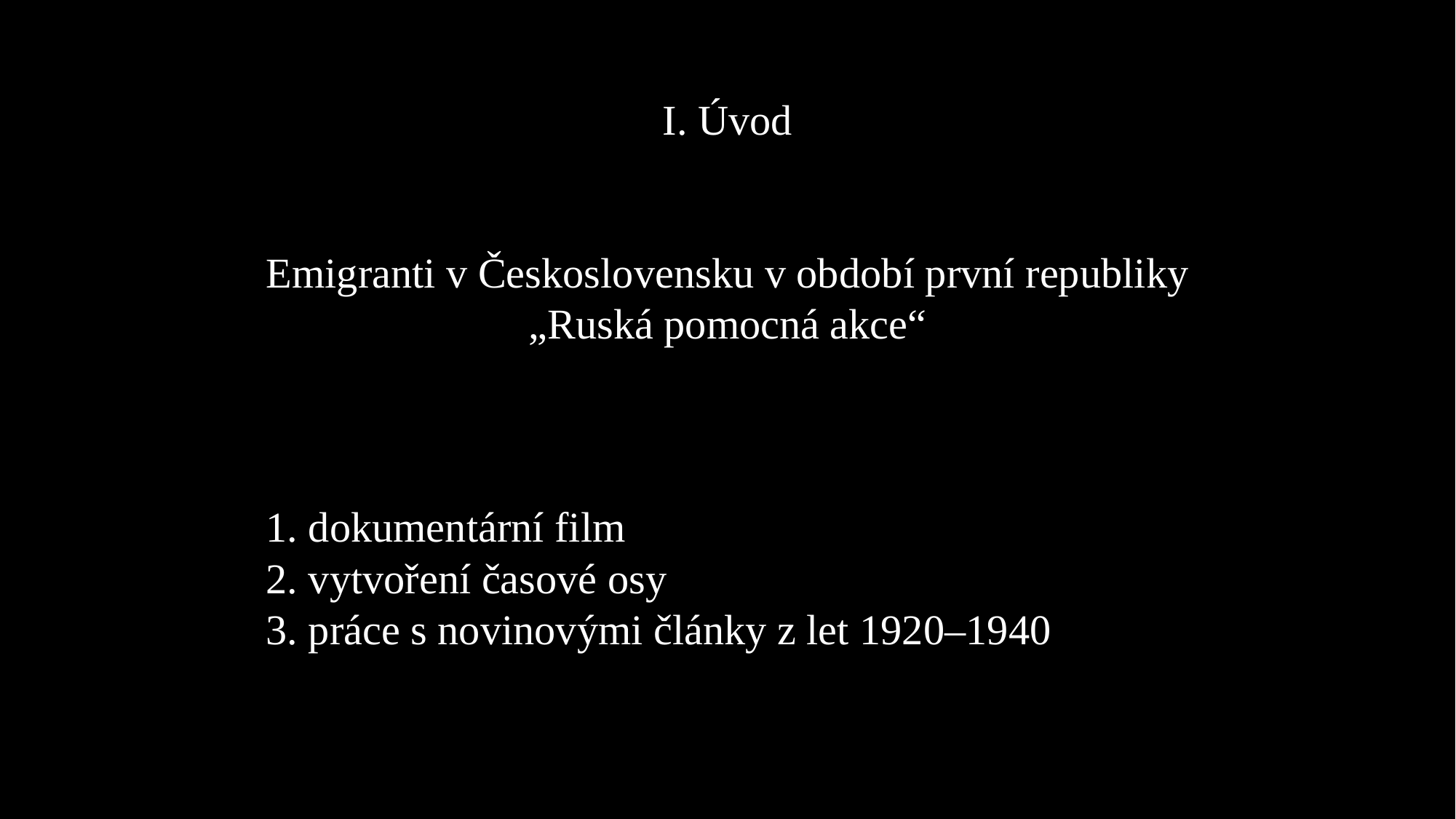

I. Úvod

Emigranti v Československu v období první republiky
„Ruská pomocná akce“

1. dokumentární film
2. vytvoření časové osy
3. práce s novinovými články z let 1920–1940